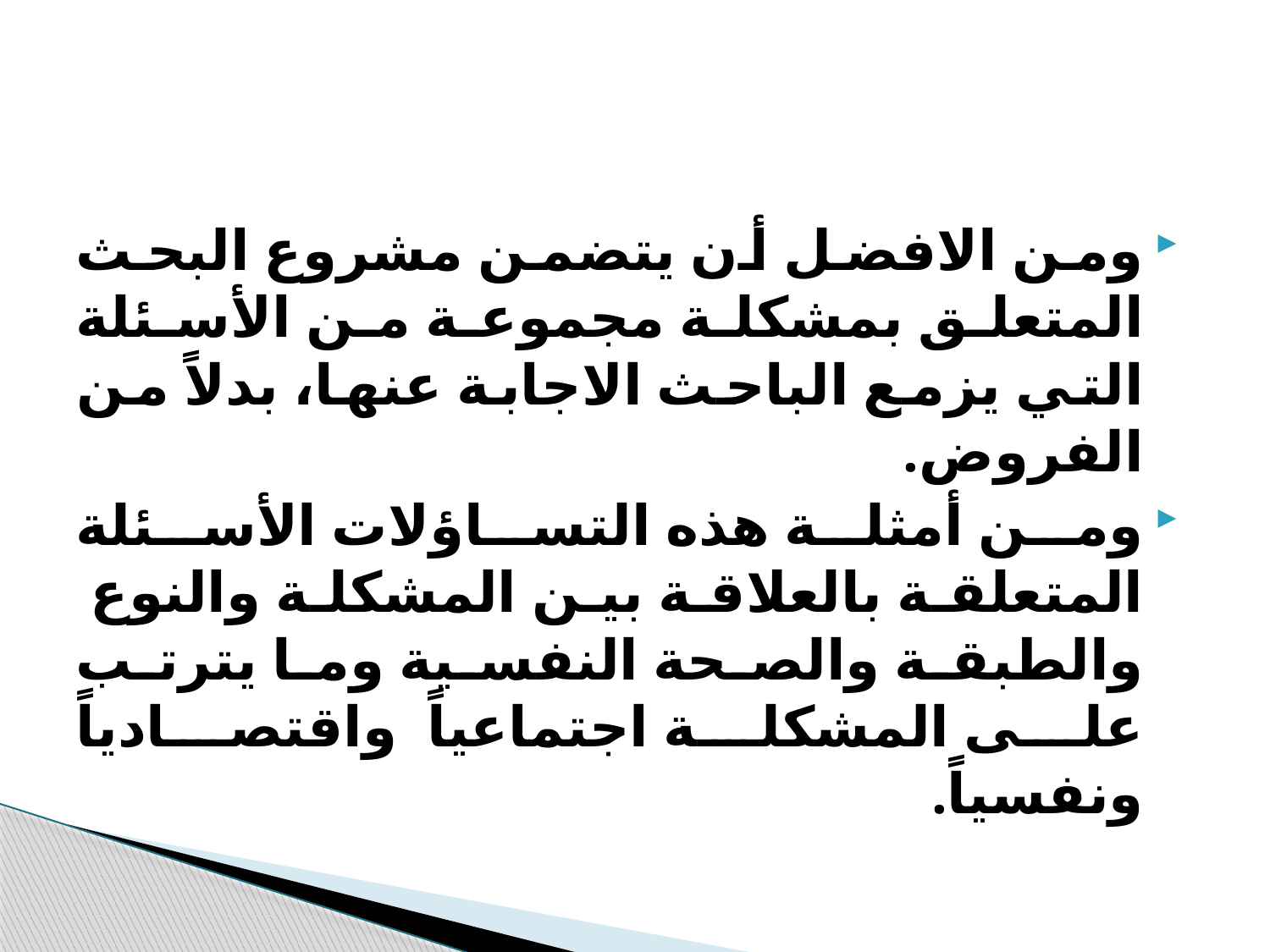

#
ومن الافضل أن يتضمن مشروع البحث المتعلق بمشكلة مجموعة من الأسئلة التي يزمع الباحث الاجابة عنها، بدلاً من الفروض.
ومن أمثلة هذه التساؤلات الأسئلة المتعلقة بالعلاقة بين المشكلة والنوع  والطبقة والصحة النفسية وما يترتب على المشكلة اجتماعياً  واقتصادياً ونفسياً.